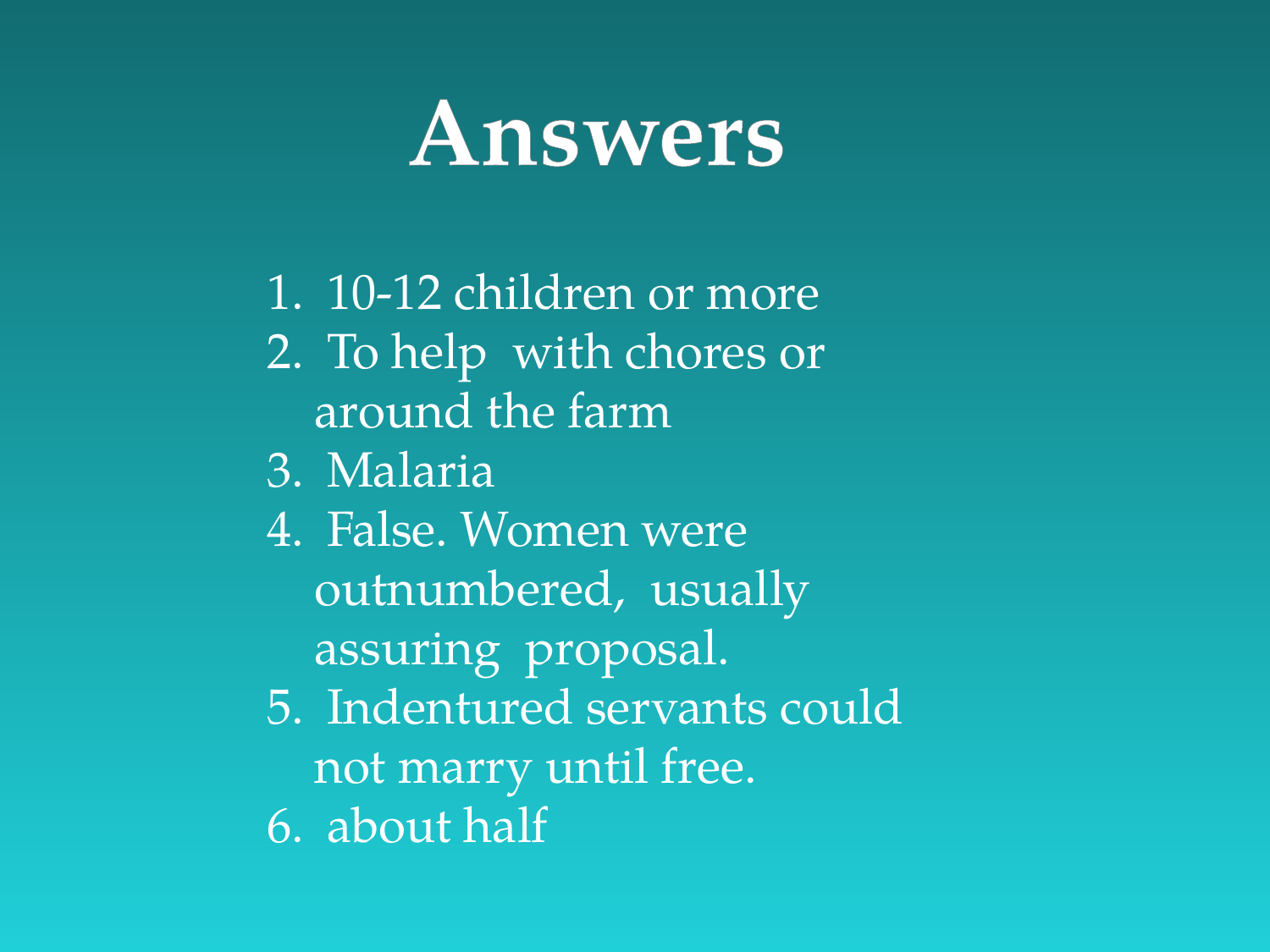

Answers
 10-12 children or more
 To help  with chores or around the farm
 Malaria
 False. Women were outnumbered,  usually assuring  proposal.
 Indentured servants could not marry until free.
 about half